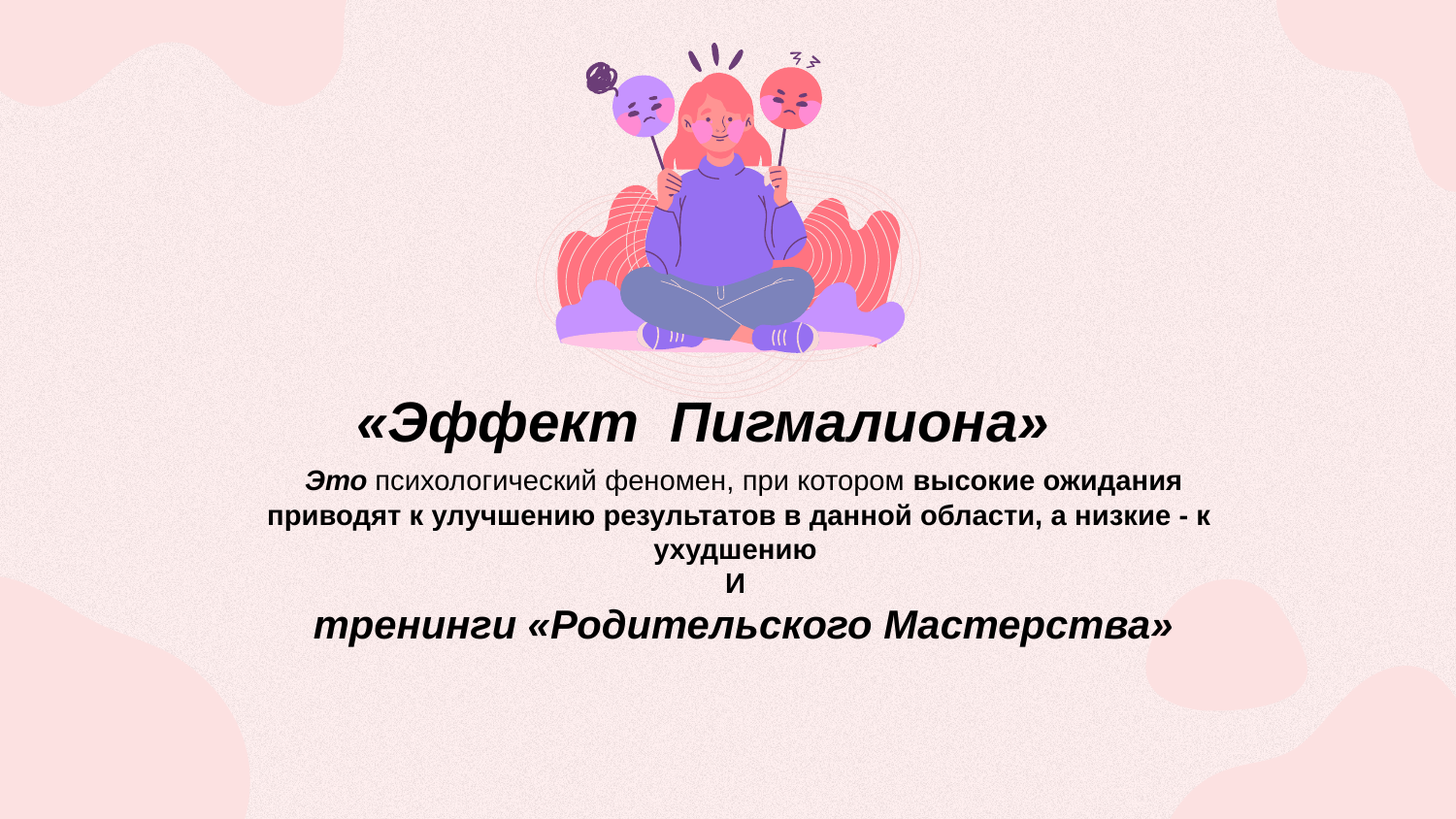

# «Эффект  Пигмалиона»
 Это психологический феномен, при котором высокие ожидания приводят к улучшению результатов в данной области, а низкие - к ухудшению
И
 тренинги «Родительского Мастерства»